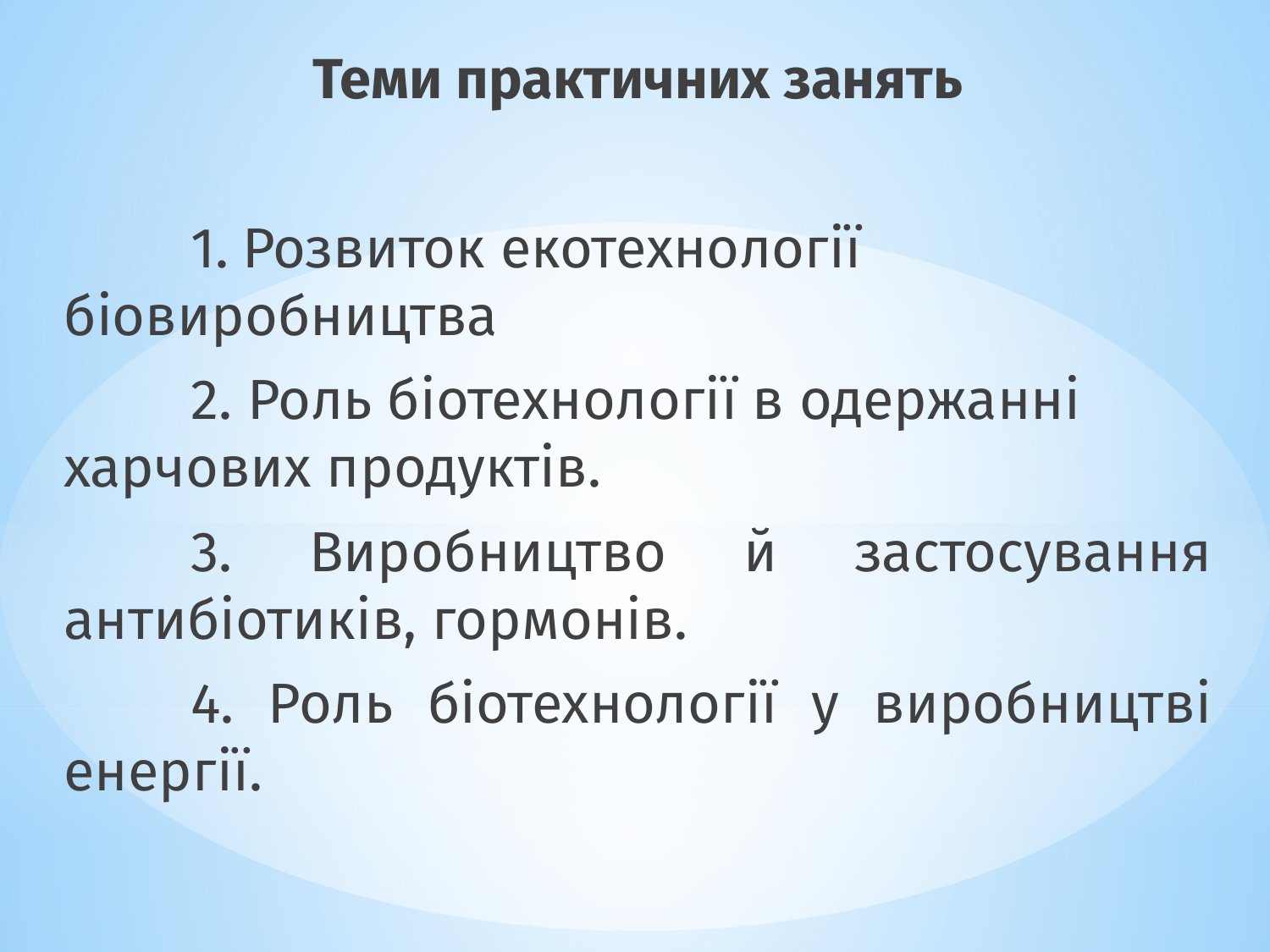

Теми практичних занять

	1. Розвиток екотехнології біовиробництва
	2. Роль біотехнології в одержанні харчових продуктів.
	3. Виробництво й застосування антибіотиків, гормонів.
	4. Роль біотехнології у виробництві енергії.